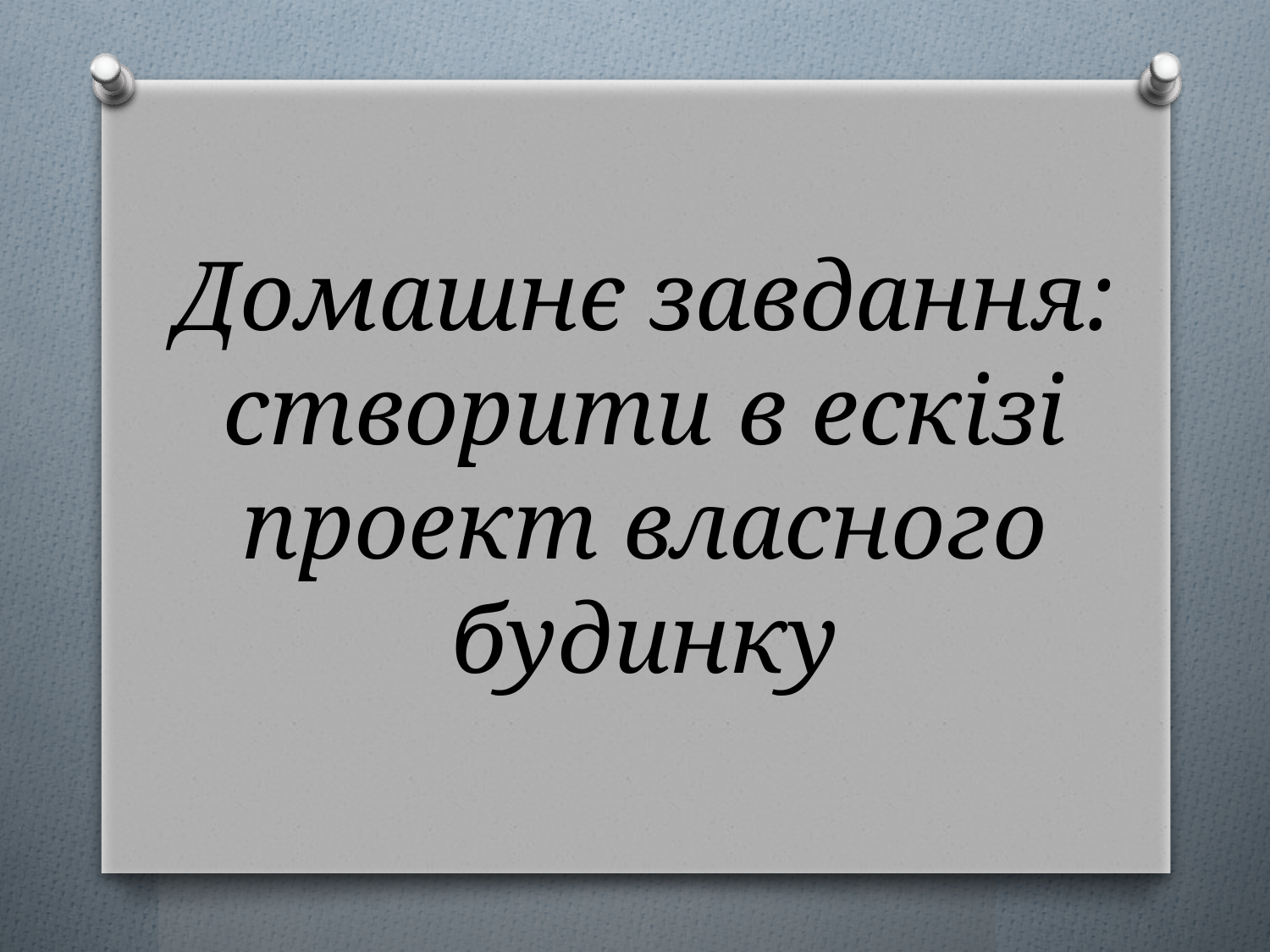

# Домашнє завдання: створити в ескізі проект власного будинку